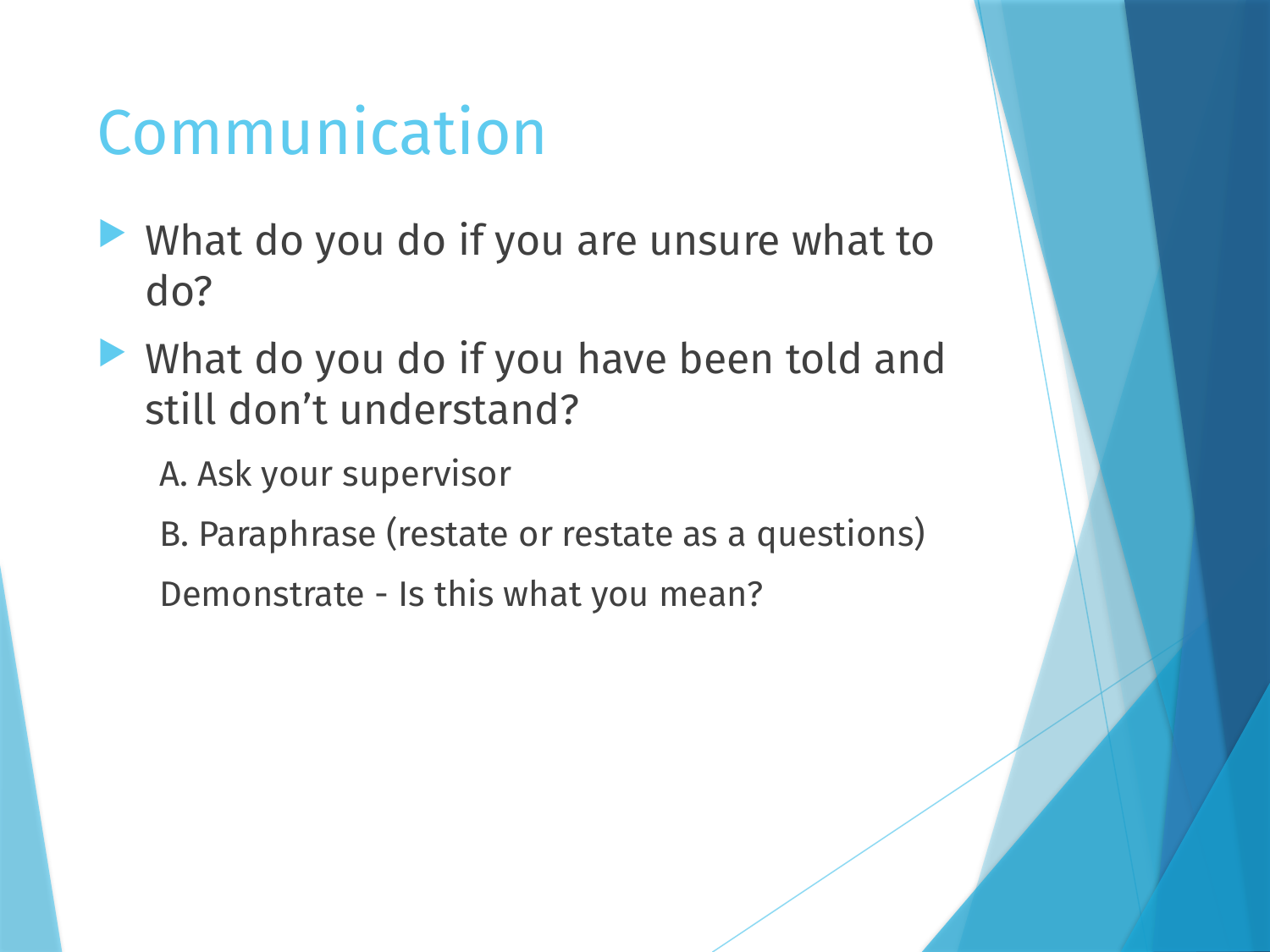

# Communication
What do you do if you are unsure what to do?
What do you do if you have been told and still don’t understand?
A. Ask your supervisor
B. Paraphrase (restate or restate as a questions)
Demonstrate - Is this what you mean?